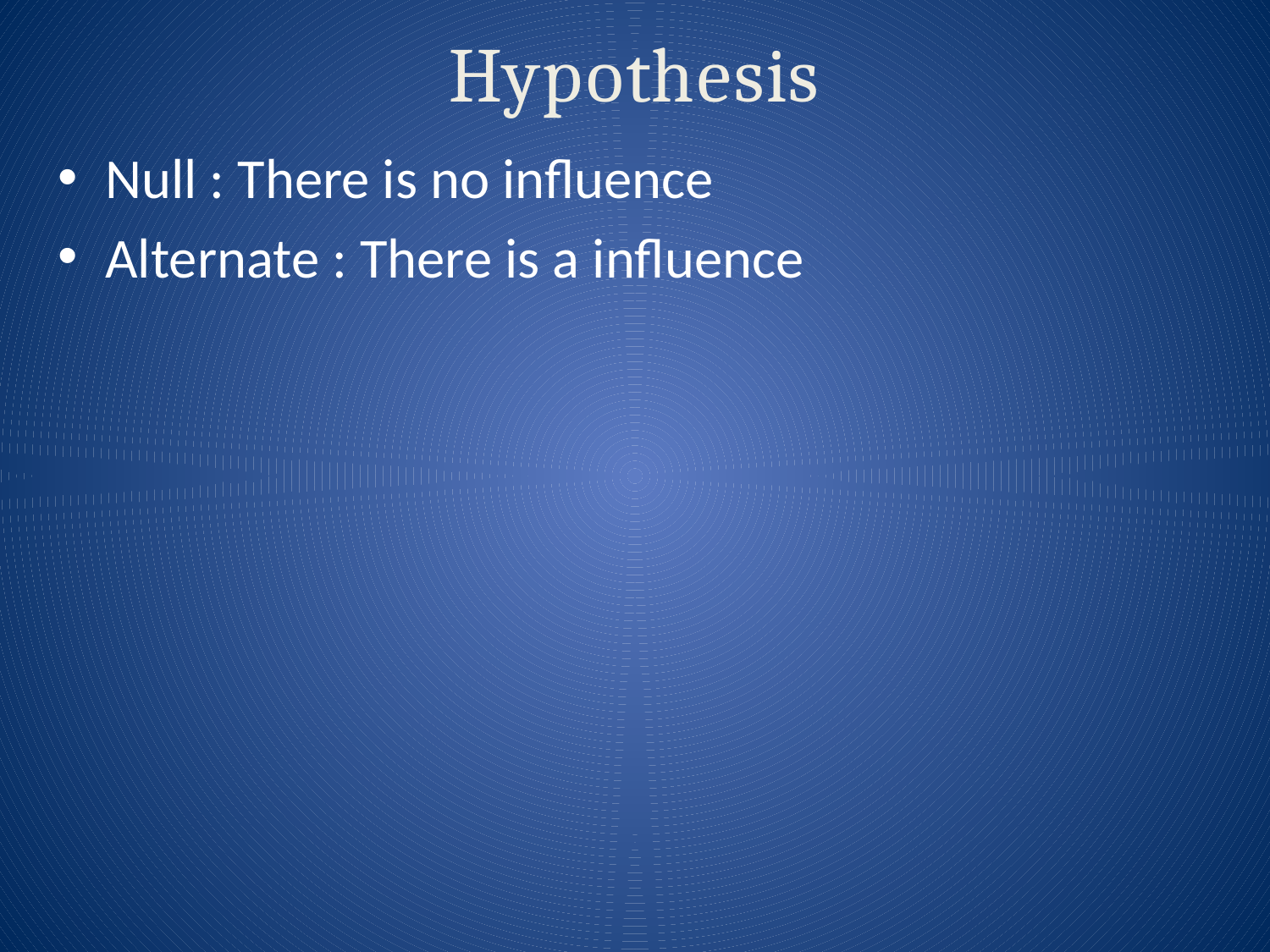

# Hypothesis
Null : There is no influence
Alternate : There is a influence